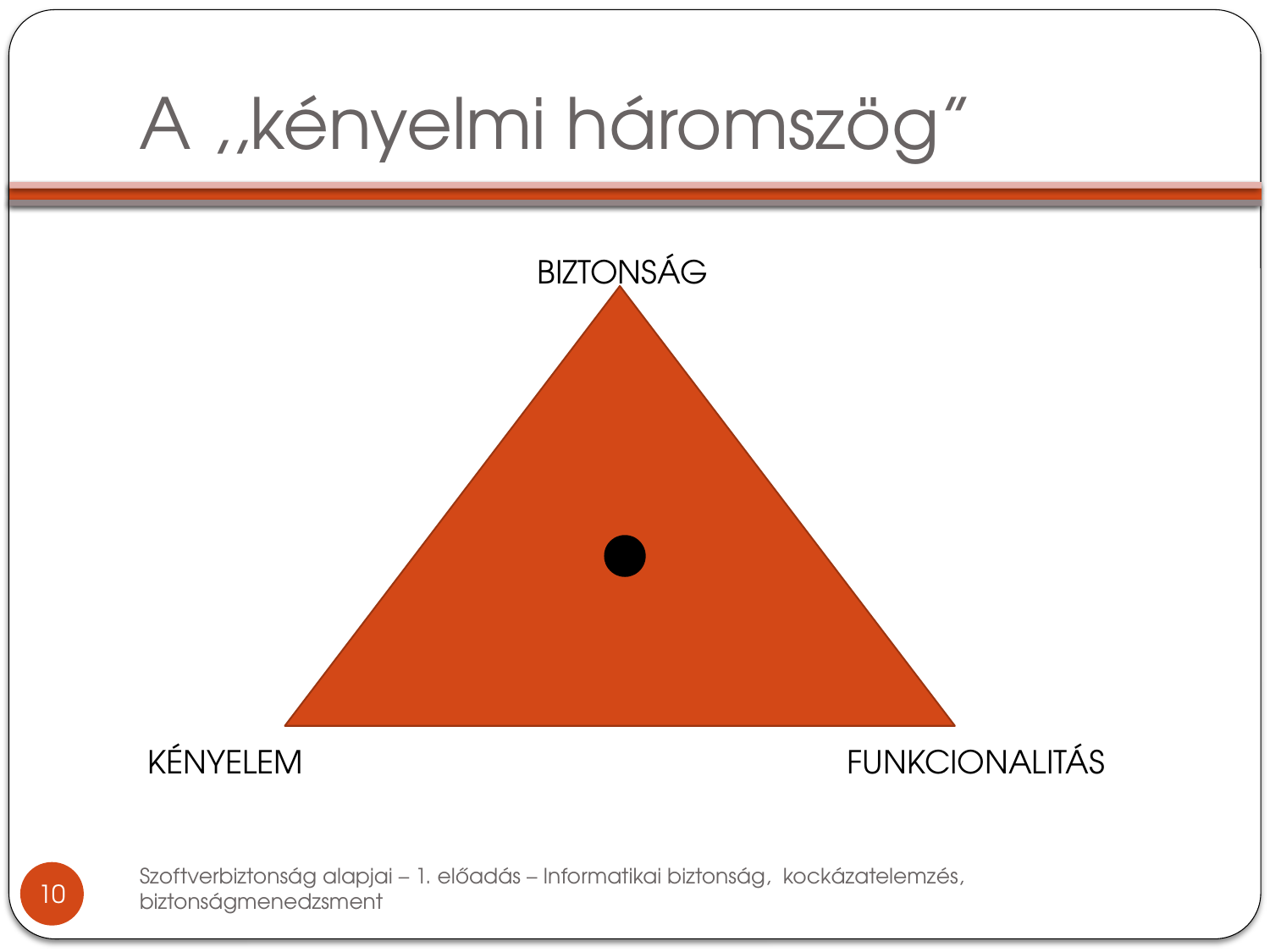

# A ,,kényelmi háromszög”
BIZTONSÁG

KÉNYELEM
FUNKCIONALITÁS
Szoftverbiztonság alapjai – 1. előadás – Informatikai biztonság,  kockázatelemzés, biztonságmenedzsment
10